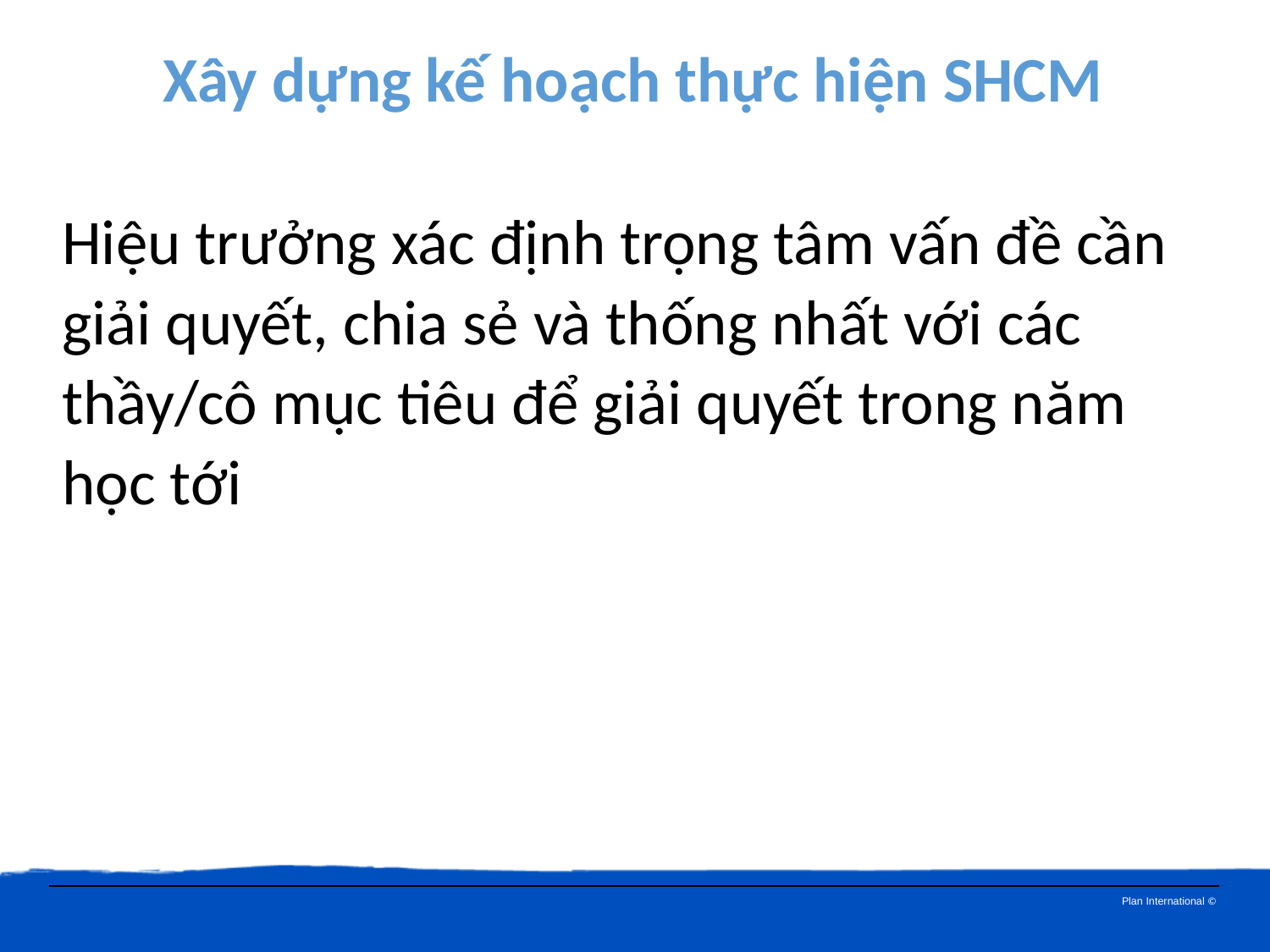

Xây dựng kế hoạch thực hiện SHCM
Hiệu trưởng xác định trọng tâm vấn đề cần giải quyết, chia sẻ và thống nhất với các thầy/cô mục tiêu để giải quyết trong năm học tới